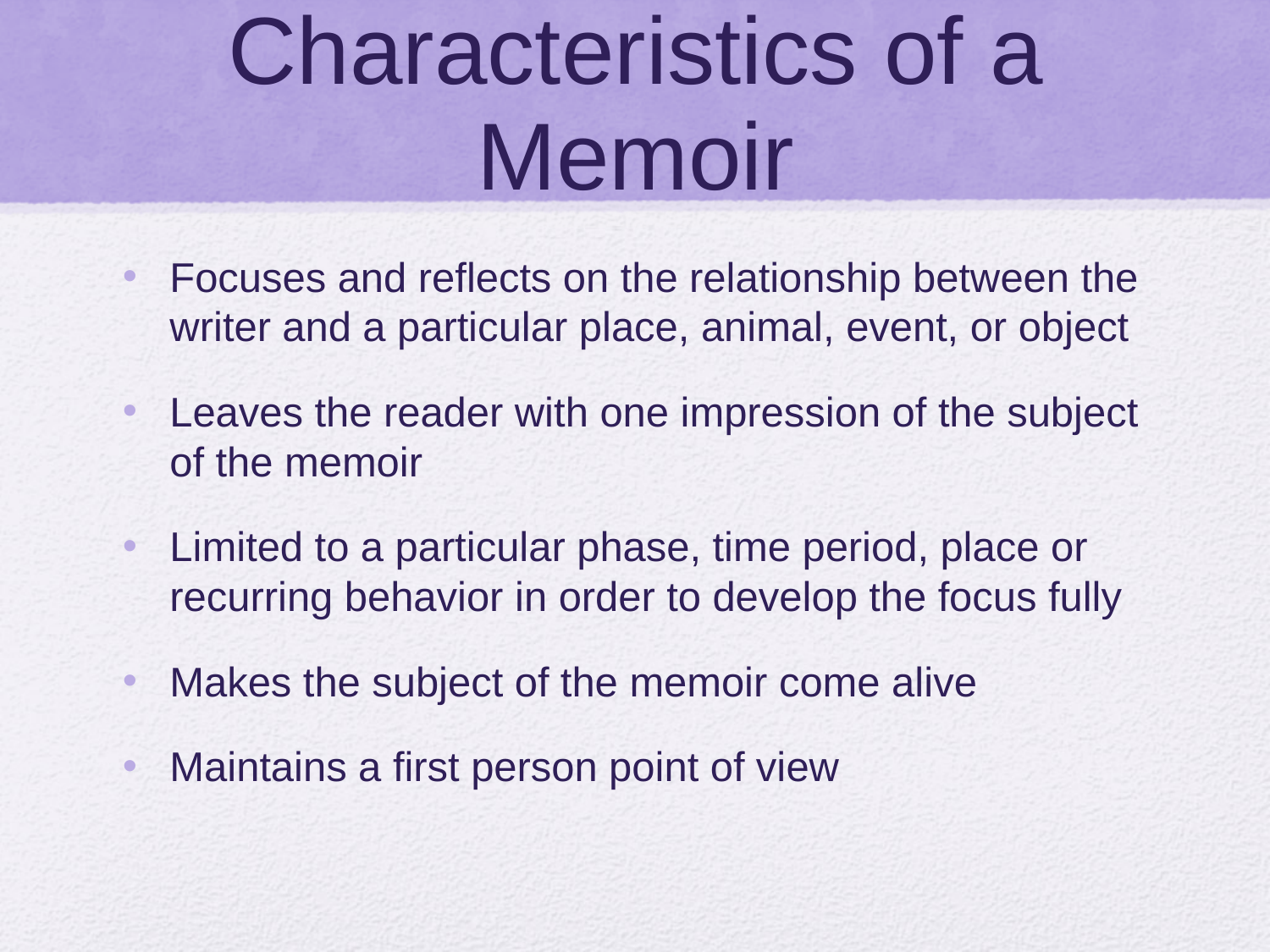

# Characteristics of a Memoir
Focuses and reflects on the relationship between the writer and a particular place, animal, event, or object
Leaves the reader with one impression of the subject of the memoir
Limited to a particular phase, time period, place or recurring behavior in order to develop the focus fully
Makes the subject of the memoir come alive
Maintains a first person point of view